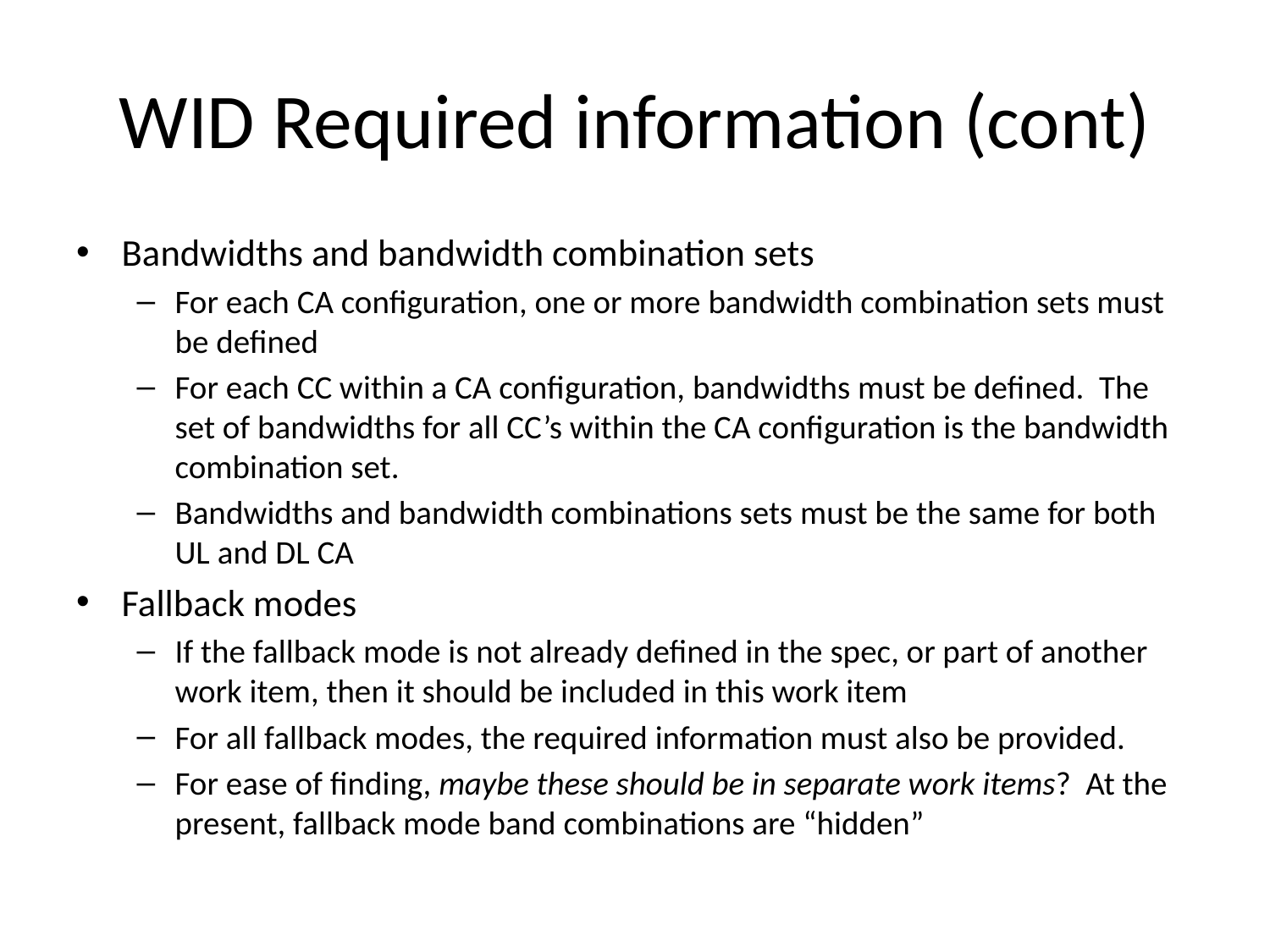

# WID Required information (cont)
Bandwidths and bandwidth combination sets
For each CA configuration, one or more bandwidth combination sets must be defined
For each CC within a CA configuration, bandwidths must be defined.  The set of bandwidths for all CC’s within the CA configuration is the bandwidth combination set.
Bandwidths and bandwidth combinations sets must be the same for both UL and DL CA
Fallback modes
If the fallback mode is not already defined in the spec, or part of another work item, then it should be included in this work item
For all fallback modes, the required information must also be provided.
For ease of finding, maybe these should be in separate work items?  At the present, fallback mode band combinations are “hidden”